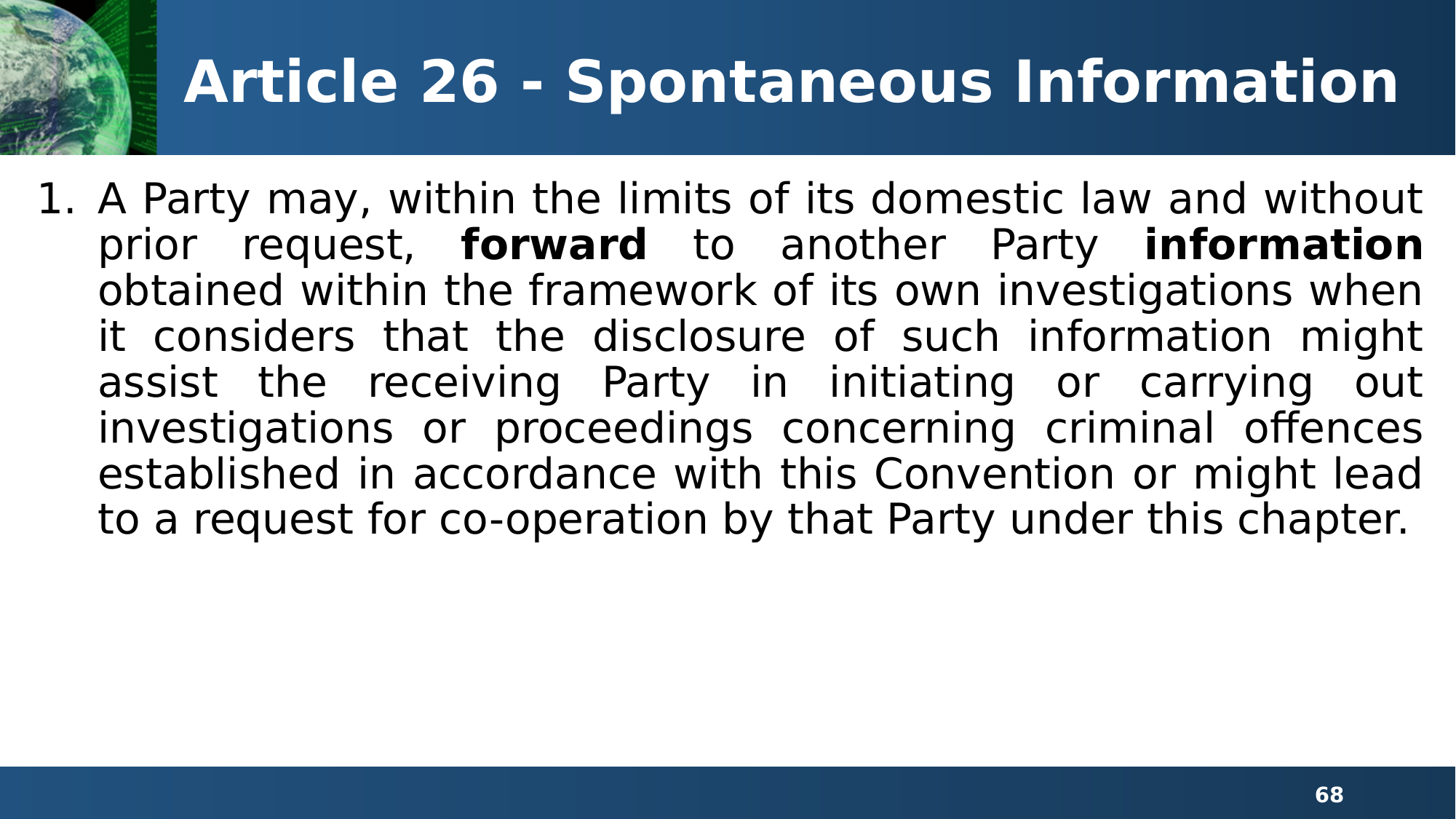

# Article 26 - Spontaneous Information
A Party may, within the limits of its domestic law and without prior request, forward to another Party information obtained within the framework of its own investigations when it considers that the disclosure of such information might assist the receiving Party in initiating or carrying out investigations or proceedings concerning criminal offences established in accordance with this Convention or might lead to a request for co-operation by that Party under this chapter.
68